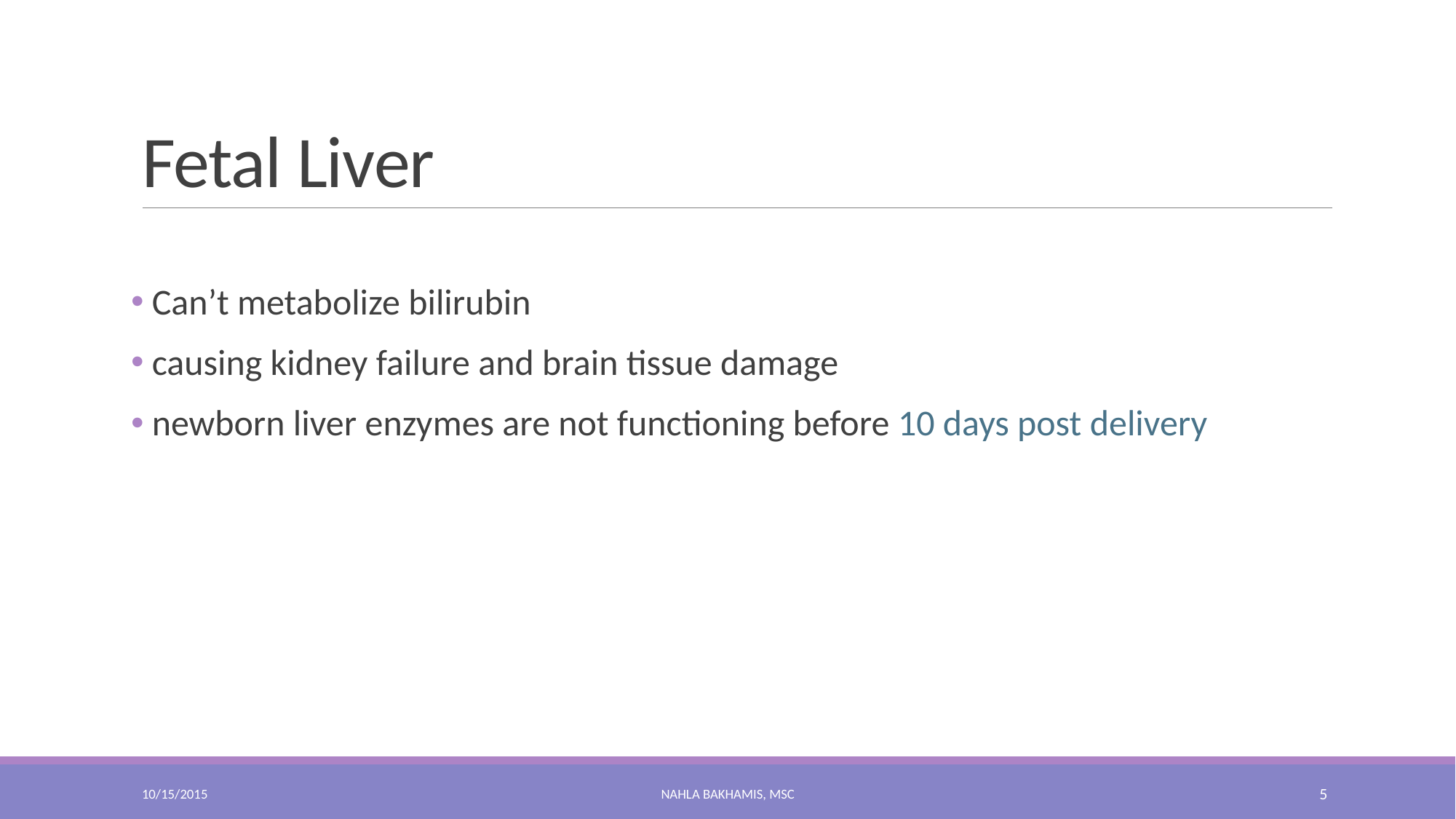

# Fetal Liver

 Can’t metabolize bilirubin
 causing kidney failure and brain tissue damage
 newborn liver enzymes are not functioning before 10 days post delivery
10/15/2015
NAHLA BAKHAMIS, MSc
5